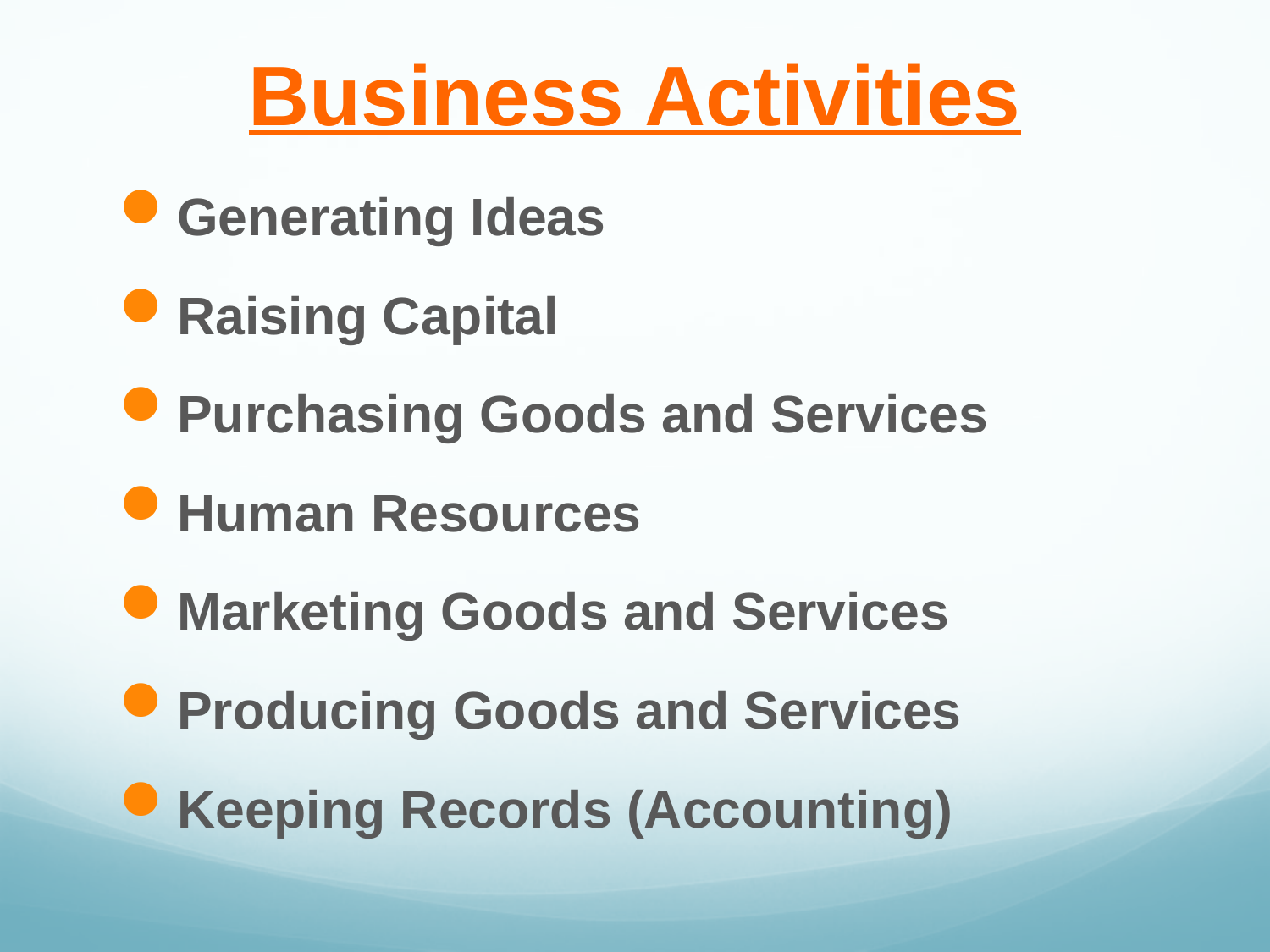

# Business Activities
Generating Ideas
Raising Capital
Purchasing Goods and Services
Human Resources
Marketing Goods and Services
Producing Goods and Services
Keeping Records (Accounting)